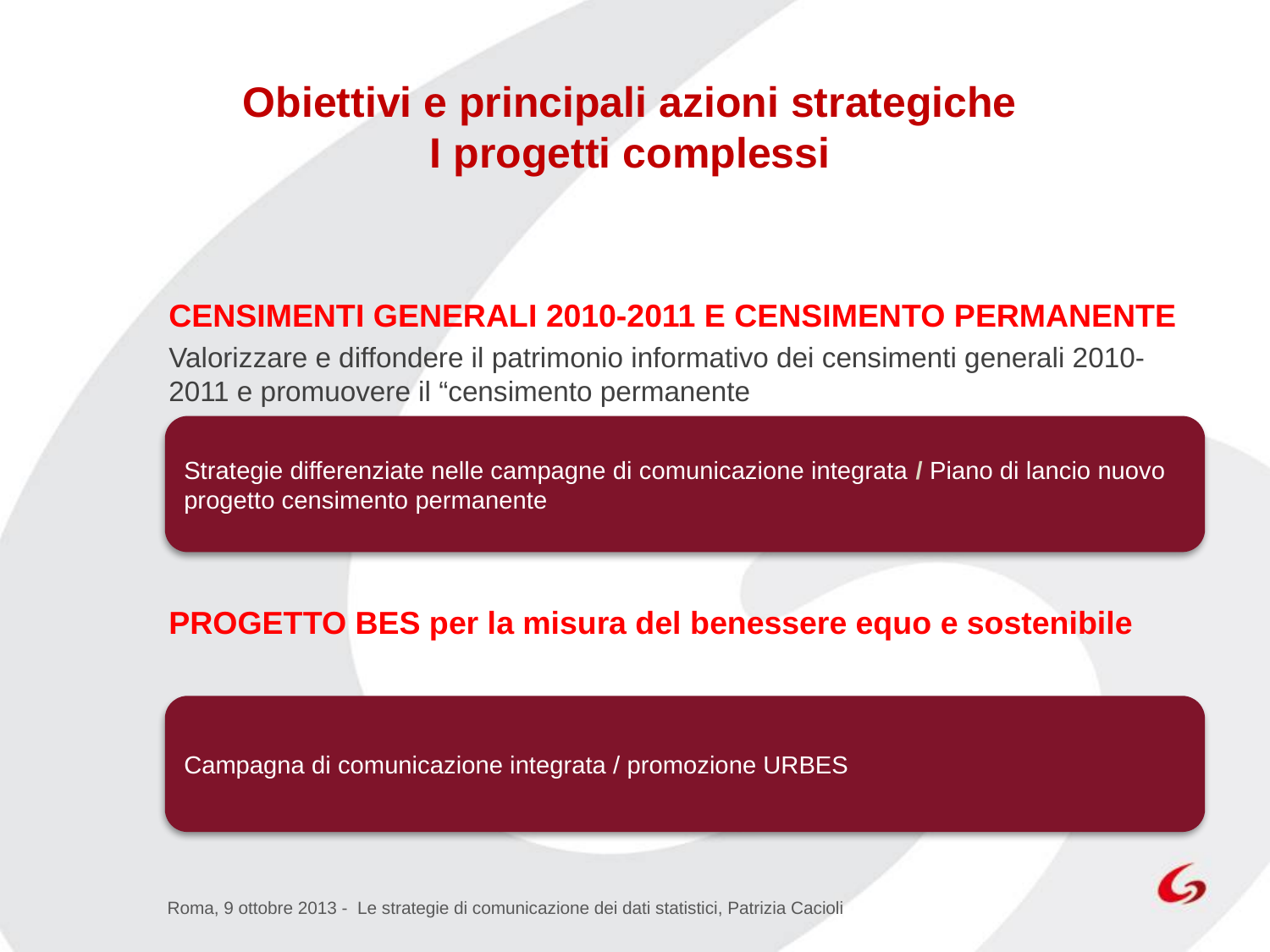

Obiettivi e principali azioni strategiche
I progetti complessi

CENSIMENTI GENERALI 2010-2011 E CENSIMENTO PERMANENTE
Valorizzare e diffondere il patrimonio informativo dei censimenti generali 2010-2011 e promuovere il “censimento permanente

PROGETTO BES per la misura del benessere equo e sostenibile
Strategie differenziate nelle campagne di comunicazione integrata / Piano di lancio nuovo progetto censimento permanente
Campagna di comunicazione integrata / promozione URBES
Roma, 9 ottobre 2013 -  Le strategie di comunicazione dei dati statistici, Patrizia Cacioli